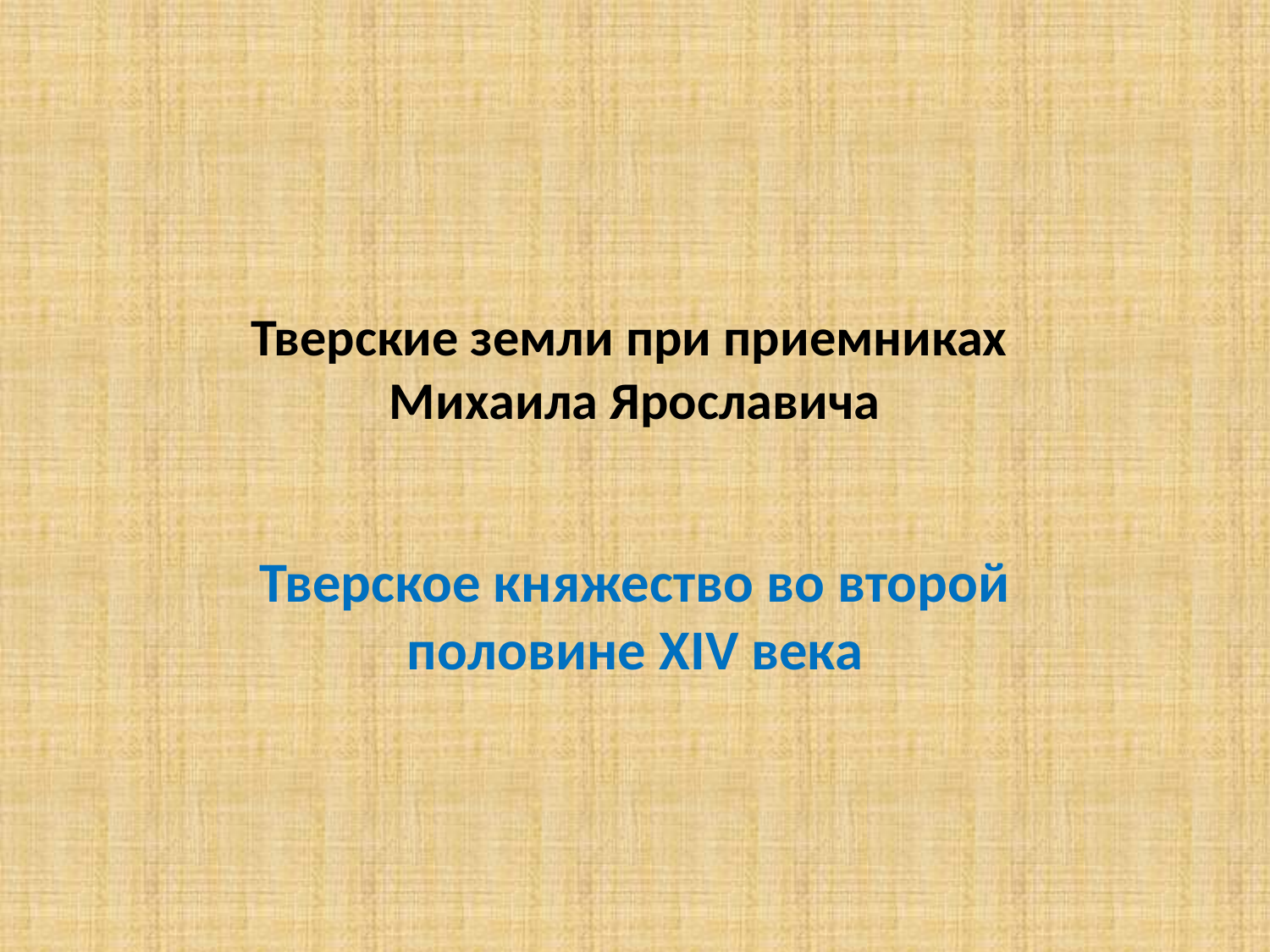

# Тверские земли при приемниках Михаила Ярославича
Тверское княжество во второй половине XIV века